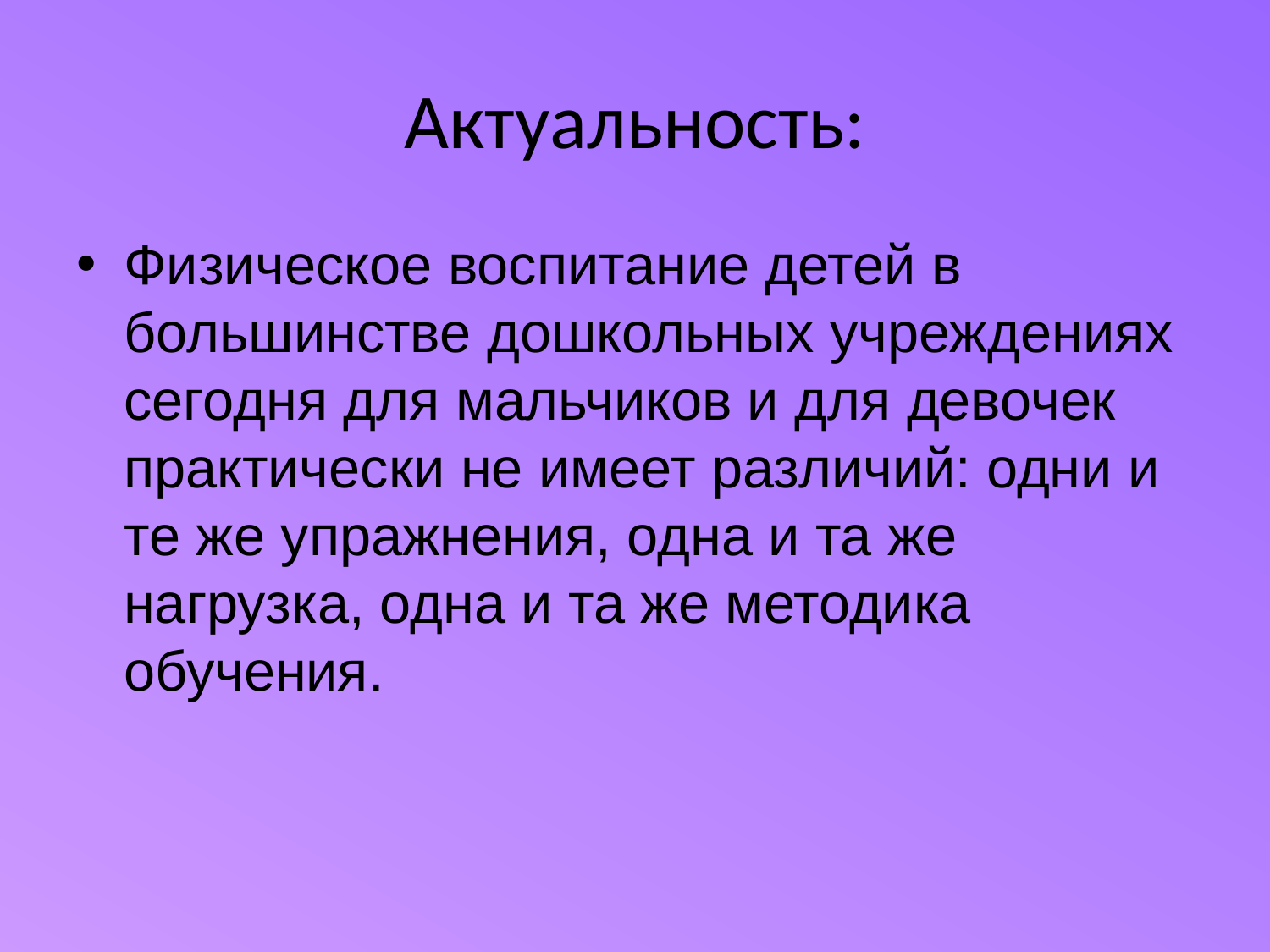

# Актуальность:
Физическое воспитание детей в большинстве дошкольных учреждениях сегодня для мальчиков и для девочек практически не имеет различий: одни и те же упражнения, одна и та же нагрузка, одна и та же методика обучения.